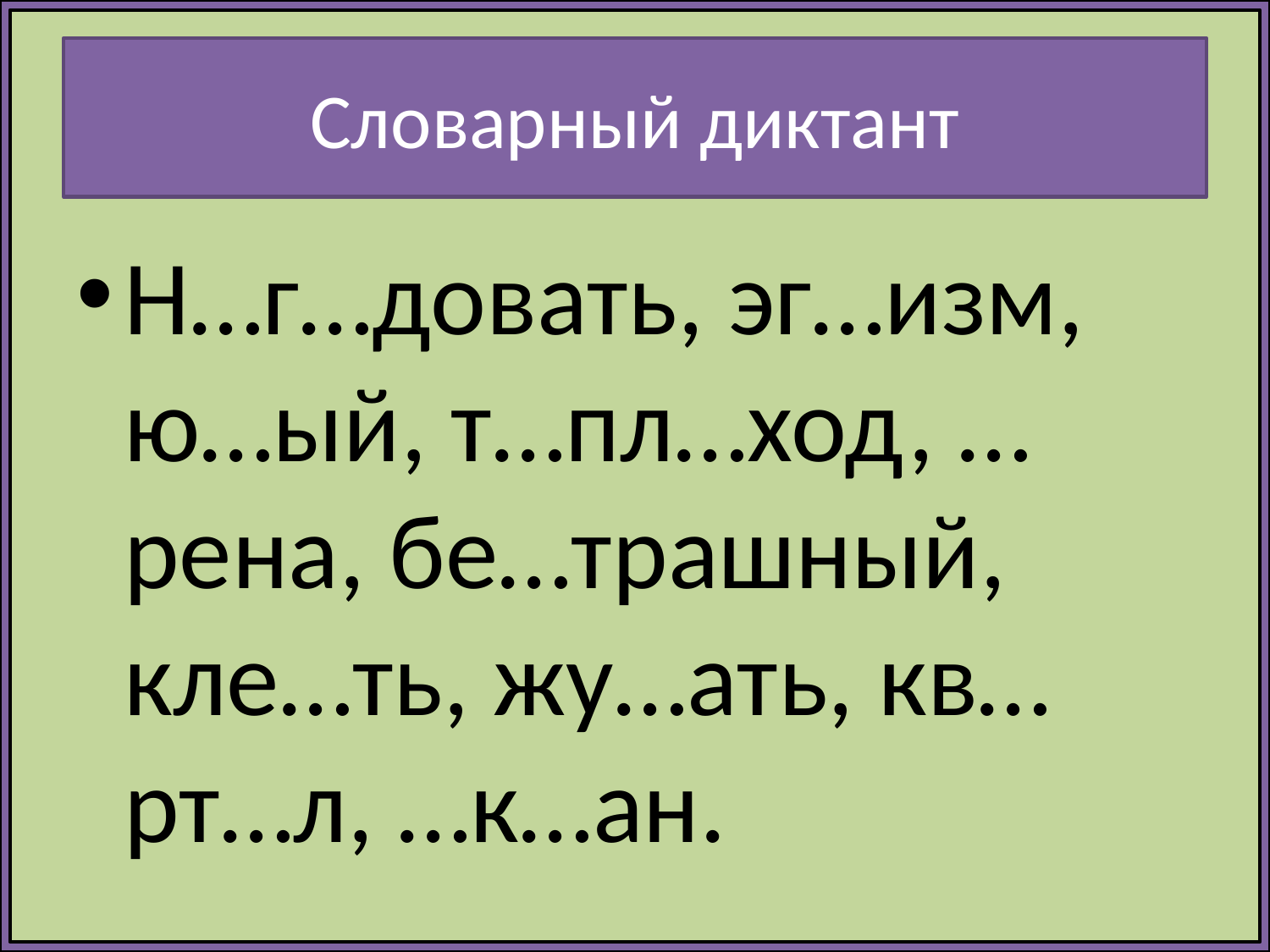

# Словарный диктант
Н…г…довать, эг…изм, ю…ый, т…пл…ход, …рена, бе…трашный, кле…ть, жу…ать, кв…рт…л, …к…ан.